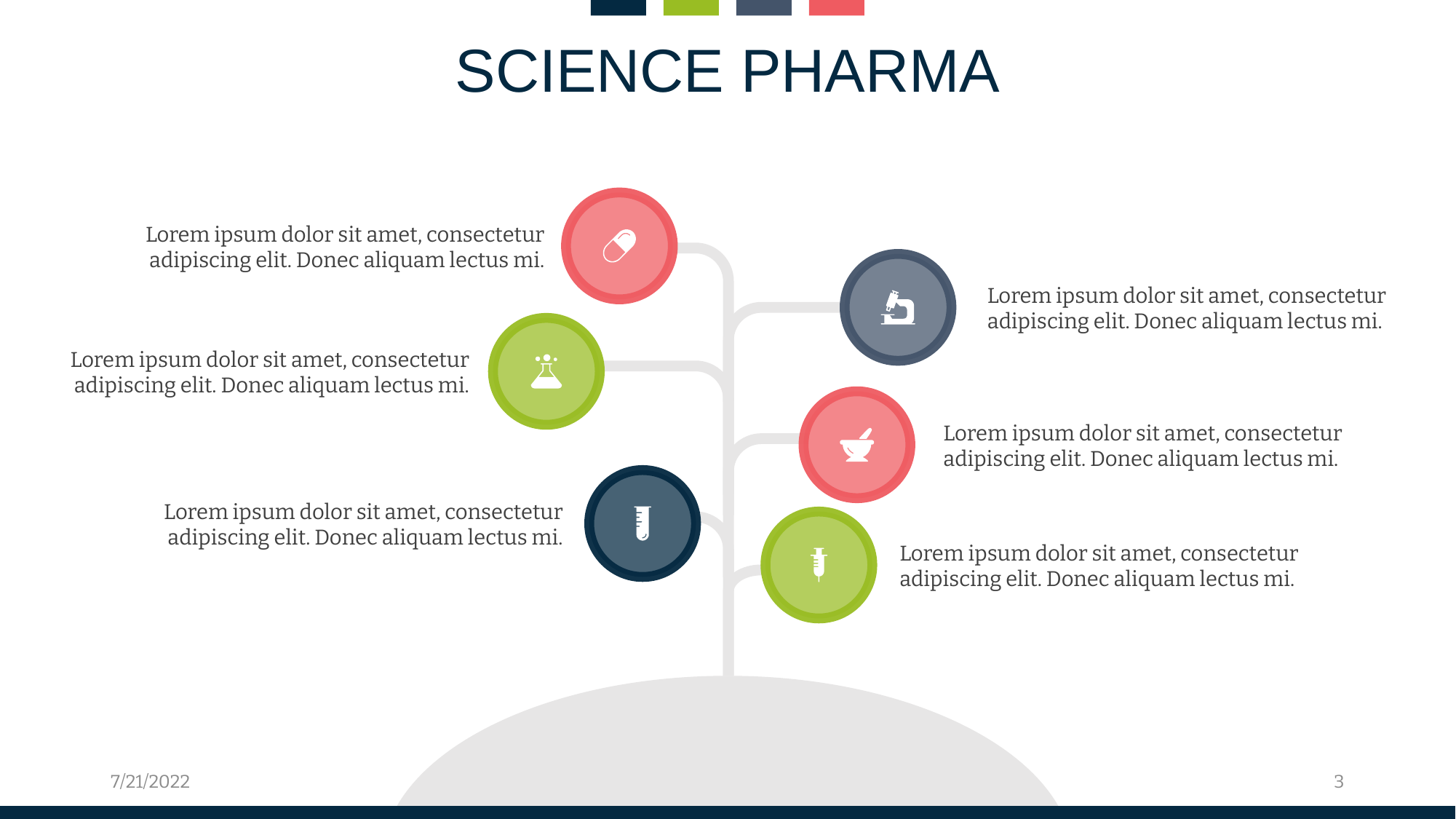

SCIENCE PHARMA

Lorem ipsum dolor sit amet, consectetur adipiscing elit. Donec aliquam lectus mi.

Lorem ipsum dolor sit amet, consectetur adipiscing elit. Donec aliquam lectus mi.

Lorem ipsum dolor sit amet, consectetur adipiscing elit. Donec aliquam lectus mi.

Lorem ipsum dolor sit amet, consectetur adipiscing elit. Donec aliquam lectus mi.

Lorem ipsum dolor sit amet, consectetur adipiscing elit. Donec aliquam lectus mi.

Lorem ipsum dolor sit amet, consectetur adipiscing elit. Donec aliquam lectus mi.

7/21/2022
3